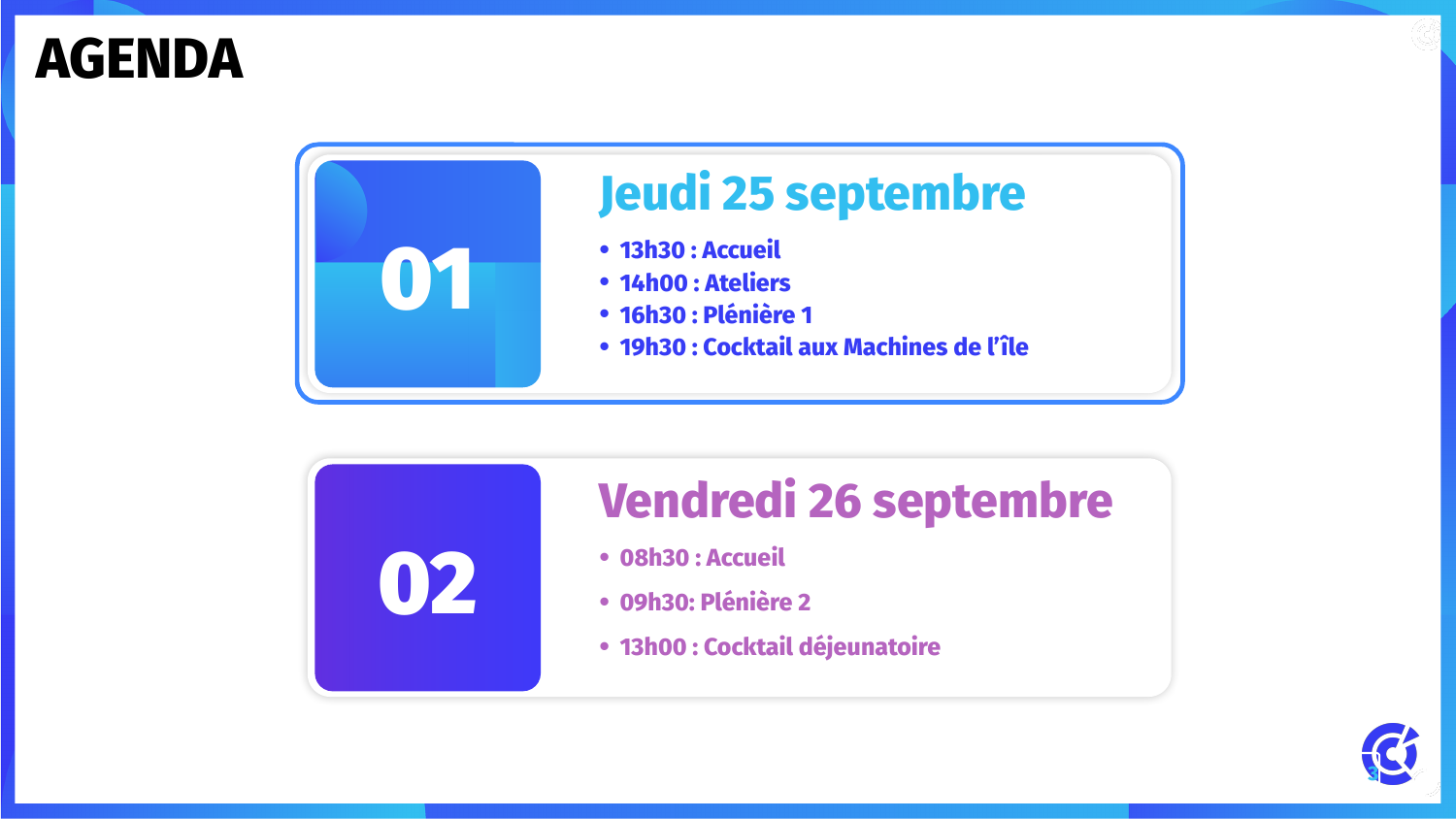

# AGENDA

Jeudi 25 septembre
13h30 : Accueil
14h00 : Ateliers
16h30 : Plénière 1
19h30 : Cocktail aux Machines de l’île
01
Vendredi 26 septembre
08h30 : Accueil
09h30: Plénière 2
13h00 : Cocktail déjeunatoire
02
3